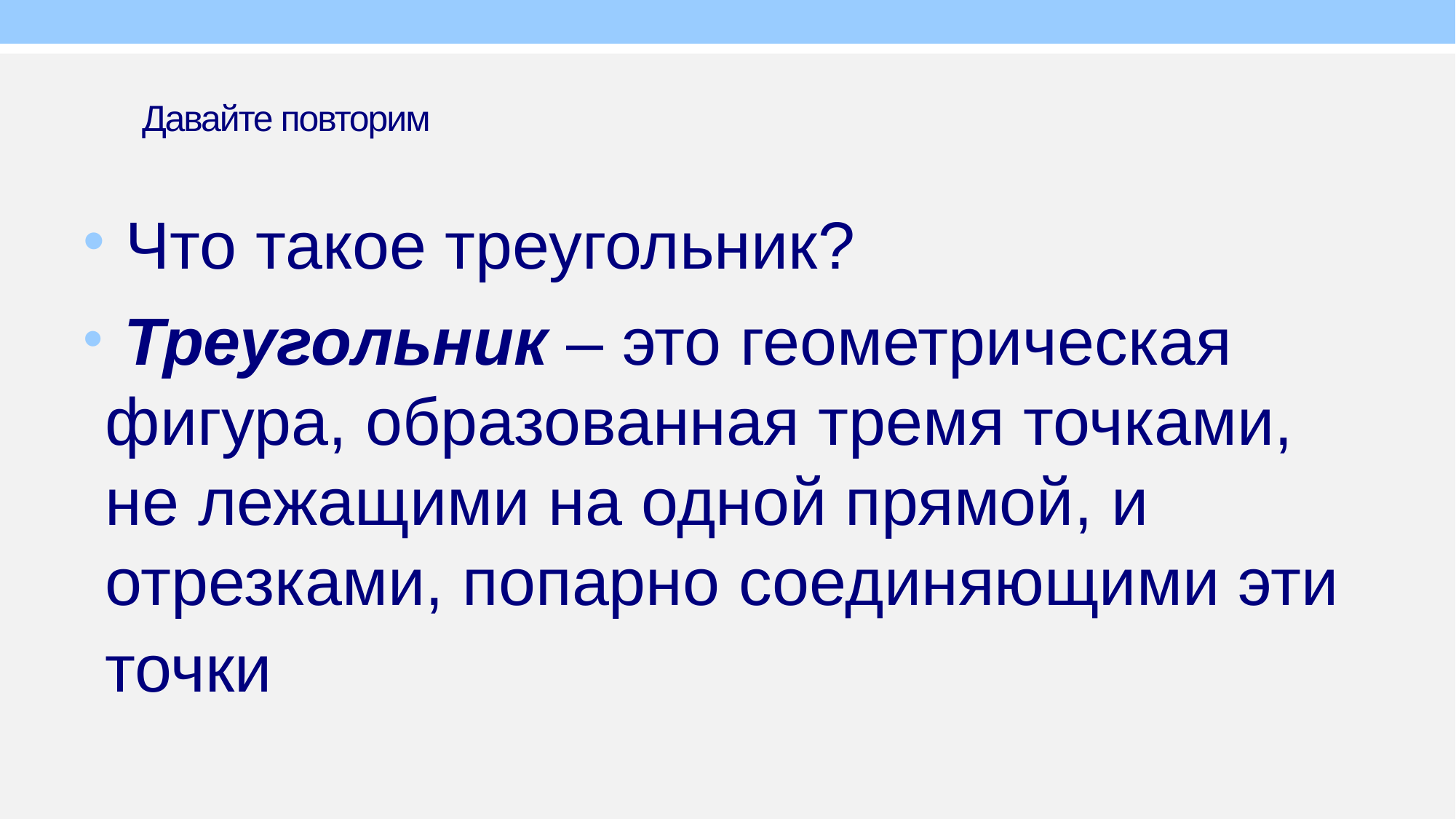

# Давайте повторим
 Что такое треугольник?
 Треугольник – это геометрическая фигура, образованная тремя точками, не лежащими на одной прямой, и отрезками, попарно соединяющими эти точки